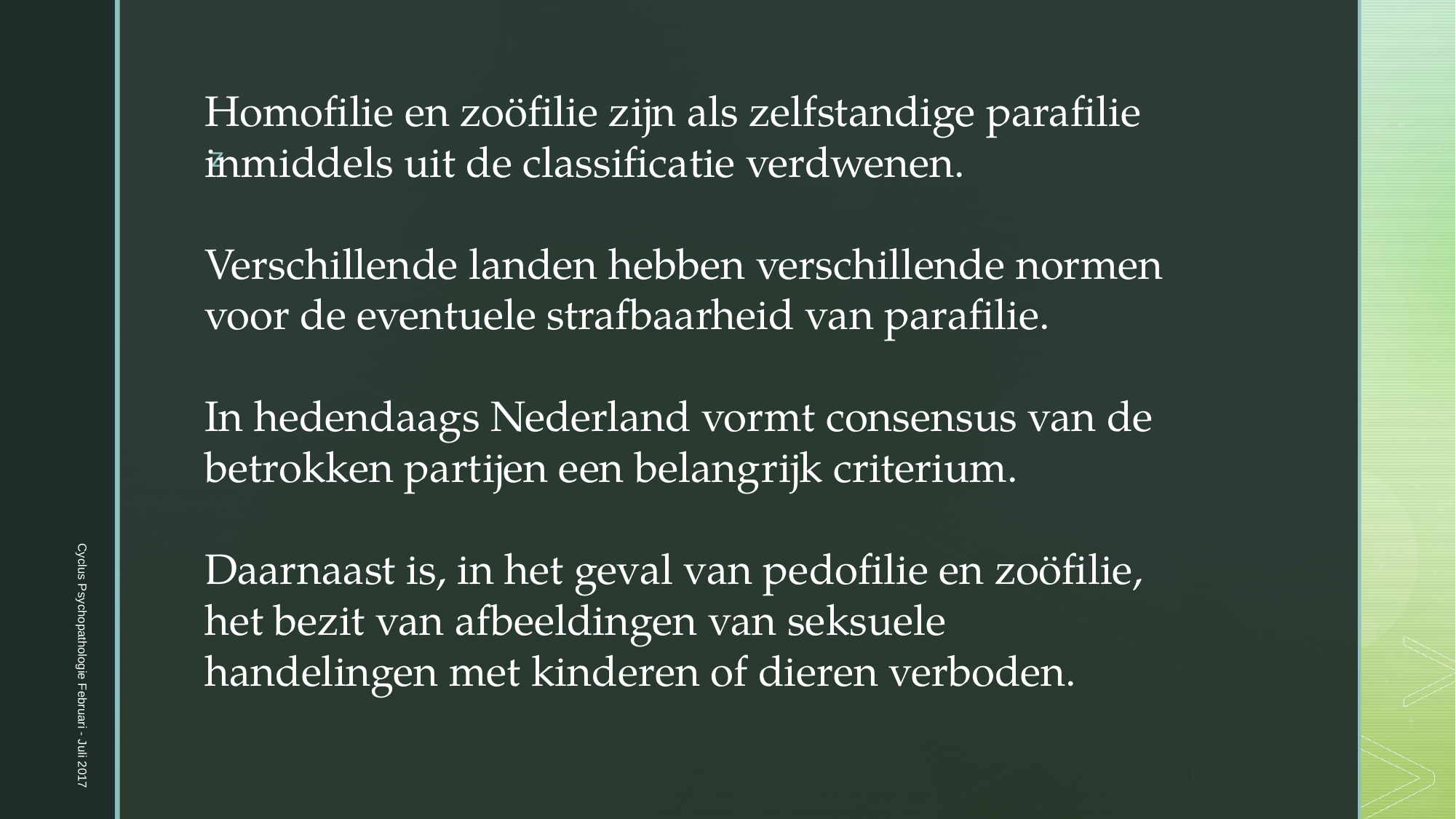

Homofilie en zoöfilie zijn als zelfstandige parafilie inmiddels uit de classificatie verdwenen.

Verschillende landen hebben verschillende normen voor de eventuele strafbaarheid van parafilie.

In hedendaags Nederland vormt consensus van de betrokken partijen een belangrijk criterium.

Daarnaast is, in het geval van pedofilie en zoöfilie, het bezit van afbeeldingen van seksuele handelingen met kinderen of dieren verboden.
Cyclus Psychopathologie Februari - Juli 2017